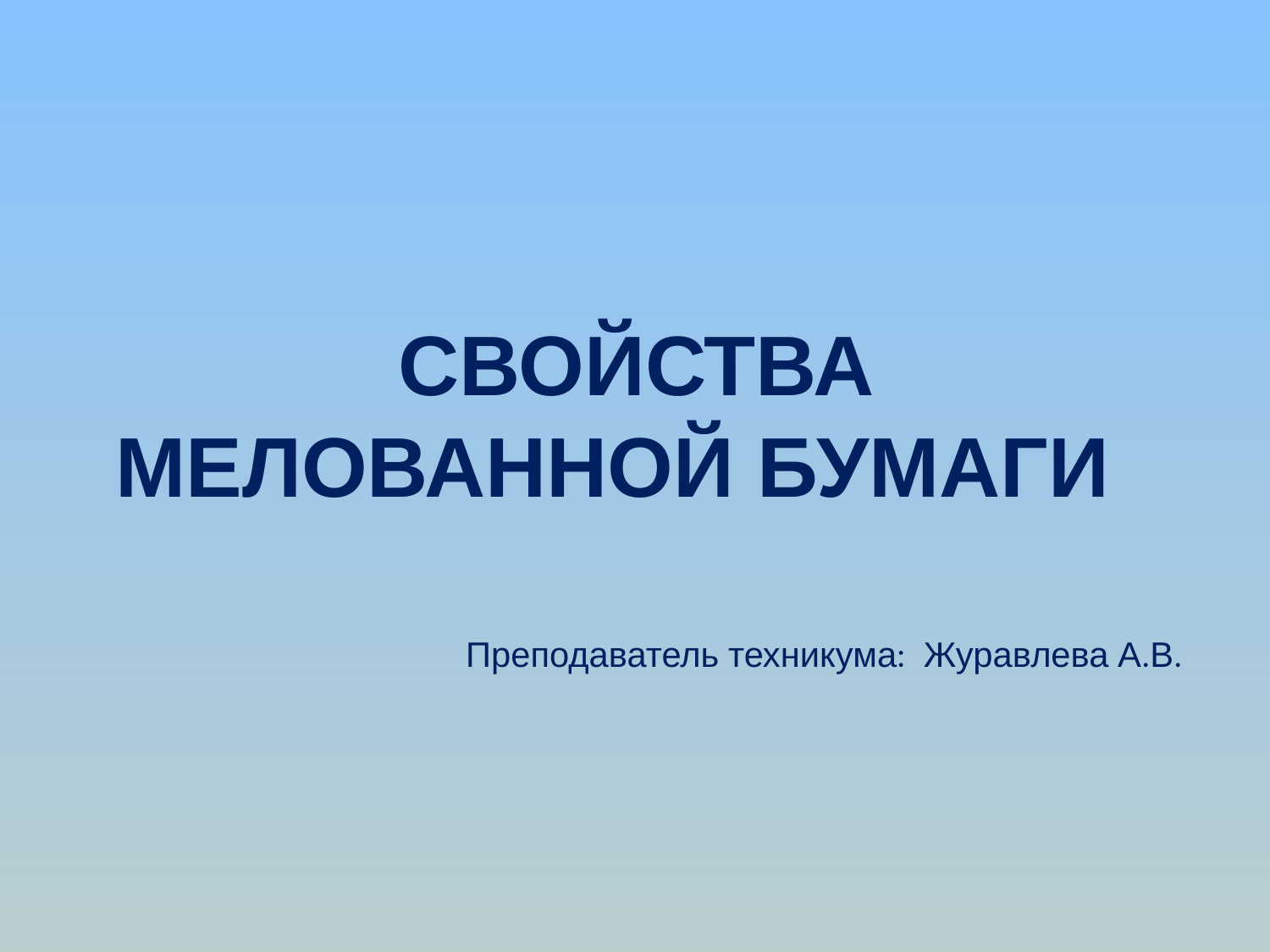

# свойствА мелованной бумаги
Преподаватель техникума:  Журавлева А.В.